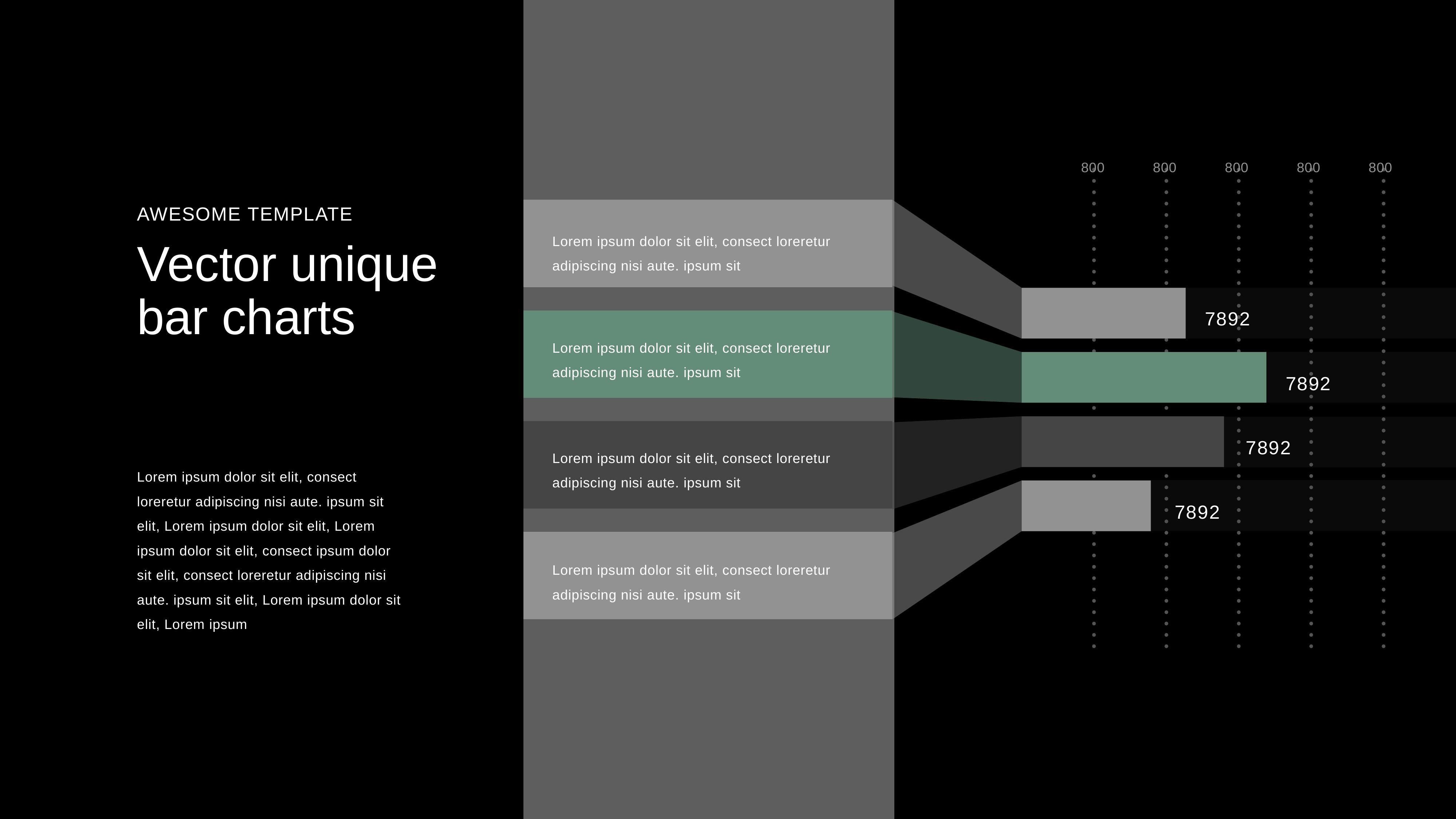

800
800
800
800
800

Awesome template
Lorem ipsum dolor sit elit, consect loreretur adipiscing nisi aute. ipsum sit
Vector unique bar charts
7892
Lorem ipsum dolor sit elit, consect loreretur adipiscing nisi aute. ipsum sit
7892
7892
Lorem ipsum dolor sit elit, consect loreretur adipiscing nisi aute. ipsum sit
Lorem ipsum dolor sit elit, consect loreretur adipiscing nisi aute. ipsum sit elit, Lorem ipsum dolor sit elit, Lorem ipsum dolor sit elit, consect ipsum dolor sit elit, consect loreretur adipiscing nisi aute. ipsum sit elit, Lorem ipsum dolor sit elit, Lorem ipsum
7892
Lorem ipsum dolor sit elit, consect loreretur adipiscing nisi aute. ipsum sit